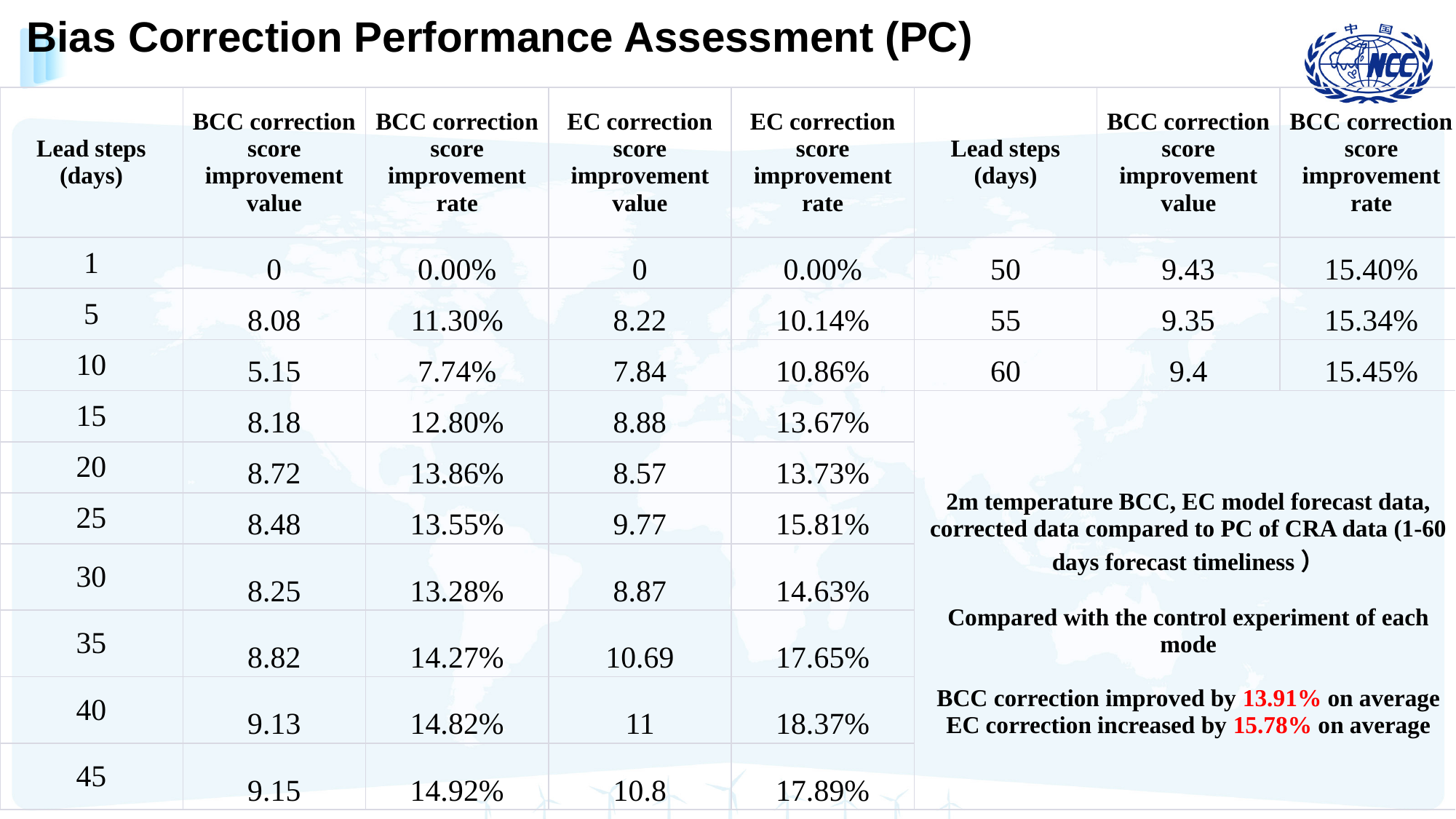

Bias Correction Performance Assessment (PC)
| Lead steps (days) | BCC correction score improvement value | BCC correction score improvement rate | EC correction score improvement value | EC correction score improvement rate | Lead steps (days) | BCC correction score improvement value | BCC correction score improvement rate |
| --- | --- | --- | --- | --- | --- | --- | --- |
| 1 | 0 | 0.00% | 0 | 0.00% | 50 | 9.43 | 15.40% |
| 5 | 8.08 | 11.30% | 8.22 | 10.14% | 55 | 9.35 | 15.34% |
| 10 | 5.15 | 7.74% | 7.84 | 10.86% | 60 | 9.4 | 15.45% |
| 15 | 8.18 | 12.80% | 8.88 | 13.67% | 2m temperature BCC, EC model forecast data, corrected data compared to PC of CRA data (1-60 days forecast timeliness） Compared with the control experiment of each mode BCC correction improved by 13.91% on average EC correction increased by 15.78% on average |  |  |
| 20 | 8.72 | 13.86% | 8.57 | 13.73% |  |  |  |
| 25 | 8.48 | 13.55% | 9.77 | 15.81% |  |  |  |
| 30 | 8.25 | 13.28% | 8.87 | 14.63% |  |  |  |
| 35 | 8.82 | 14.27% | 10.69 | 17.65% |  |  |  |
| 40 | 9.13 | 14.82% | 11 | 18.37% |  |  |  |
| 45 | 9.15 | 14.92% | 10.8 | 17.89% |  |  |  |